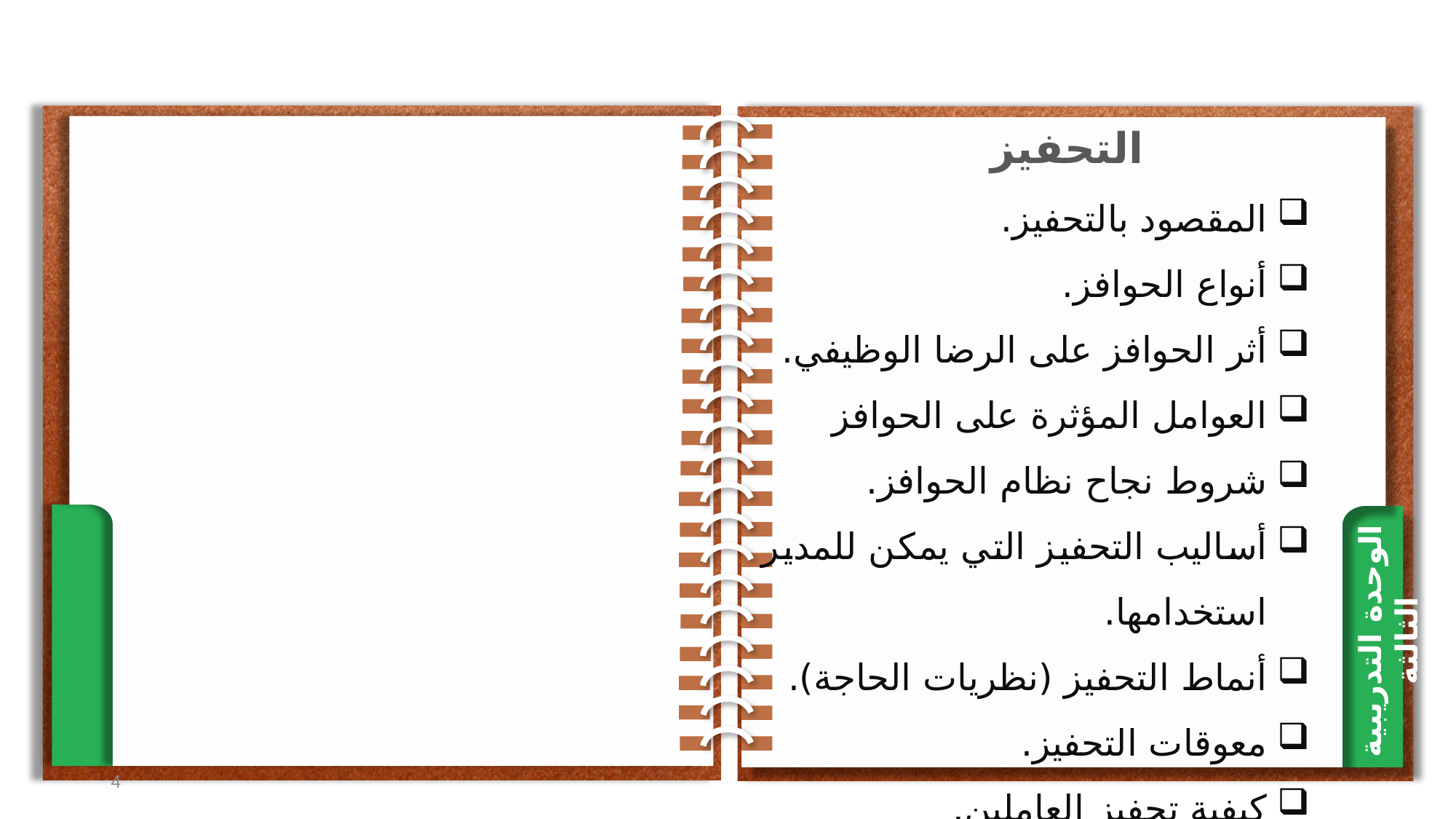

التحفيز
المقصود بالتحفيز.
أنواع الحوافز.
أثر الحوافز على الرضا الوظيفي.
العوامل المؤثرة على الحوافز
شروط نجاح نظام الحوافز.
أساليب التحفيز التي يمكن للمدير استخدامها.
أنماط التحفيز (نظريات الحاجة).
معوقات التحفيز.
كيفية تحفيز العاملين.
الوحدة التدريبية الثالثة
4